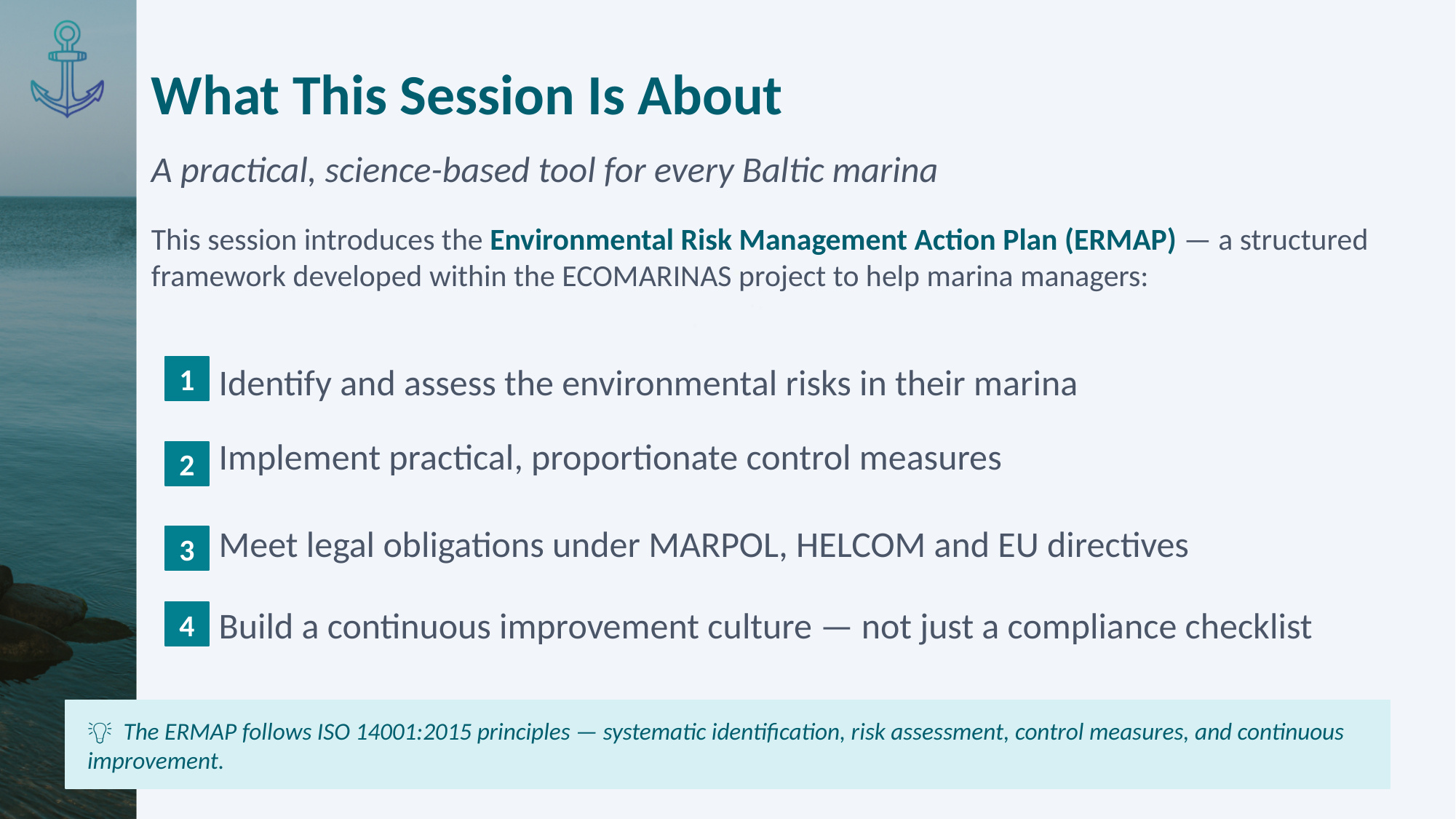

What This Session Is About
A practical, science-based tool for every Baltic marina
This session introduces the Environmental Risk Management Action Plan (ERMAP) — a structured framework developed within the ECOMARINAS project to help marina managers:

1
Identify and assess the environmental risks in their marina

2
Implement practical, proportionate control measures

3
Meet legal obligations under MARPOL, HELCOM and EU directives

4
Build a continuous improvement culture — not just a compliance checklist

💡  The ERMAP follows ISO 14001:2015 principles — systematic identification, risk assessment, control measures, and continuous improvement.